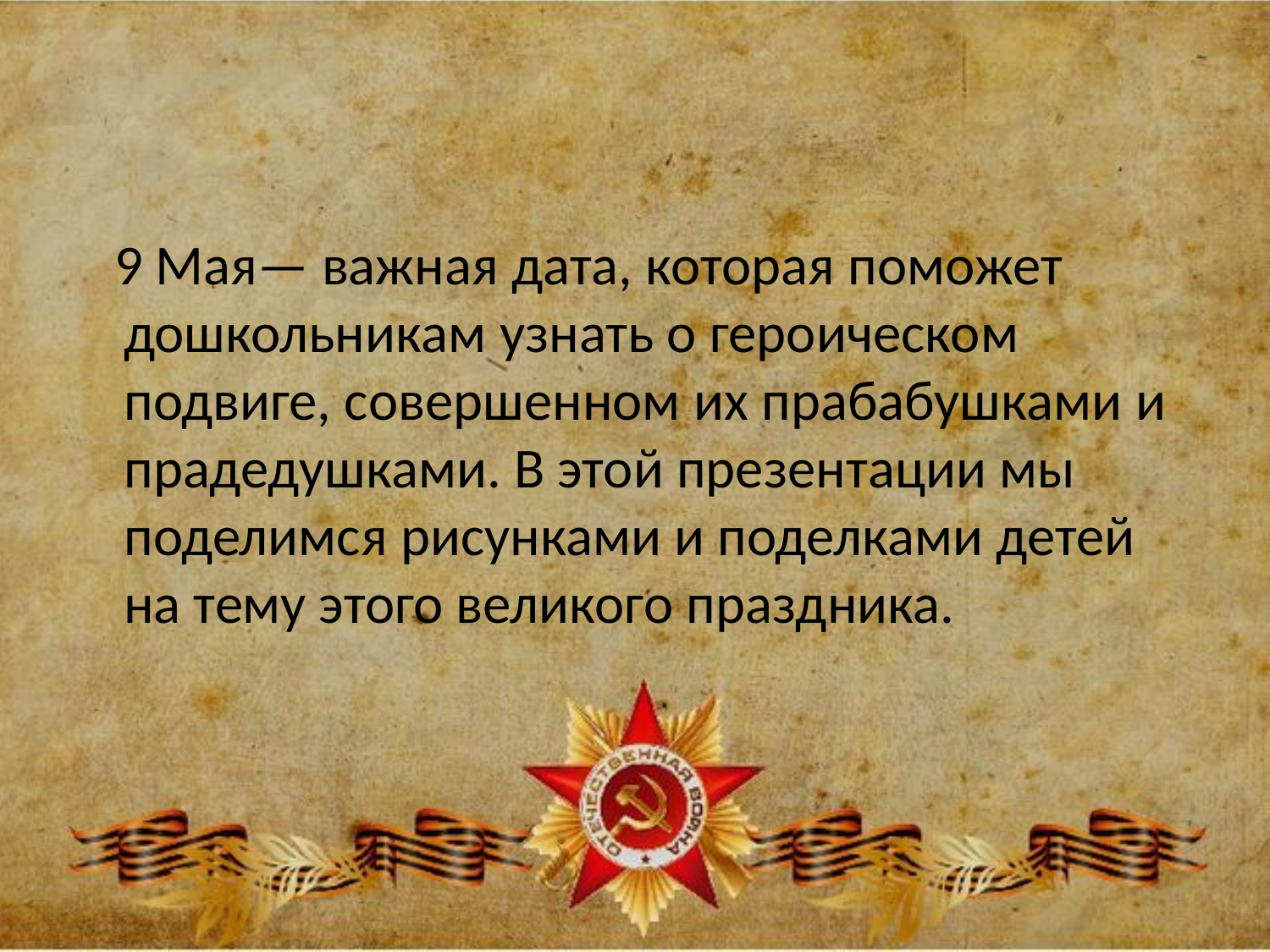

9 Мая— важная дата, которая поможет дошкольникам узнать о героическом подвиге, совершенном их прабабушками и прадедушками. В этой презентации мы поделимся рисунками и поделками детей на тему этого великого праздника.